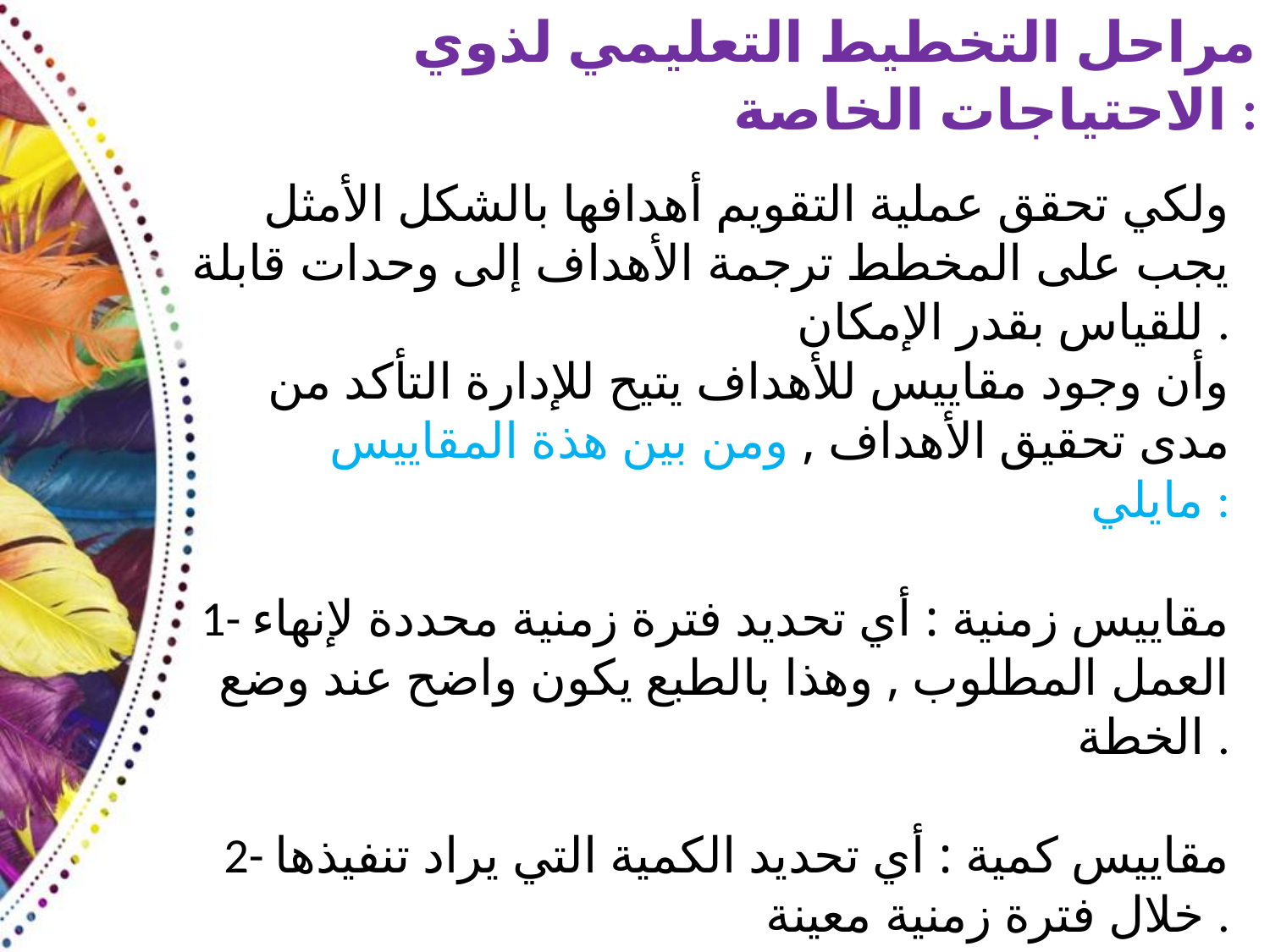

مراحل التخطيط التعليمي لذوي الاحتياجات الخاصة :
ولكي تحقق عملية التقويم أهدافها بالشكل الأمثل يجب على المخطط ترجمة الأهداف إلى وحدات قابلة للقياس بقدر الإمكان .
وأن وجود مقاييس للأهداف يتيح للإدارة التأكد من مدى تحقيق الأهداف , ومن بين هذة المقاييس مايلي :

1- مقاييس زمنية : أي تحديد فترة زمنية محددة لإنهاء العمل المطلوب , وهذا بالطبع يكون واضح عند وضع الخطة .

2- مقاييس كمية : أي تحديد الكمية التي يراد تنفيذها خلال فترة زمنية معينة .

3-مقاييس نوعية : وهو تحديد نوعية الأدا التي يجب أن، تظهر خلال فترة التنفيذ للخطة .